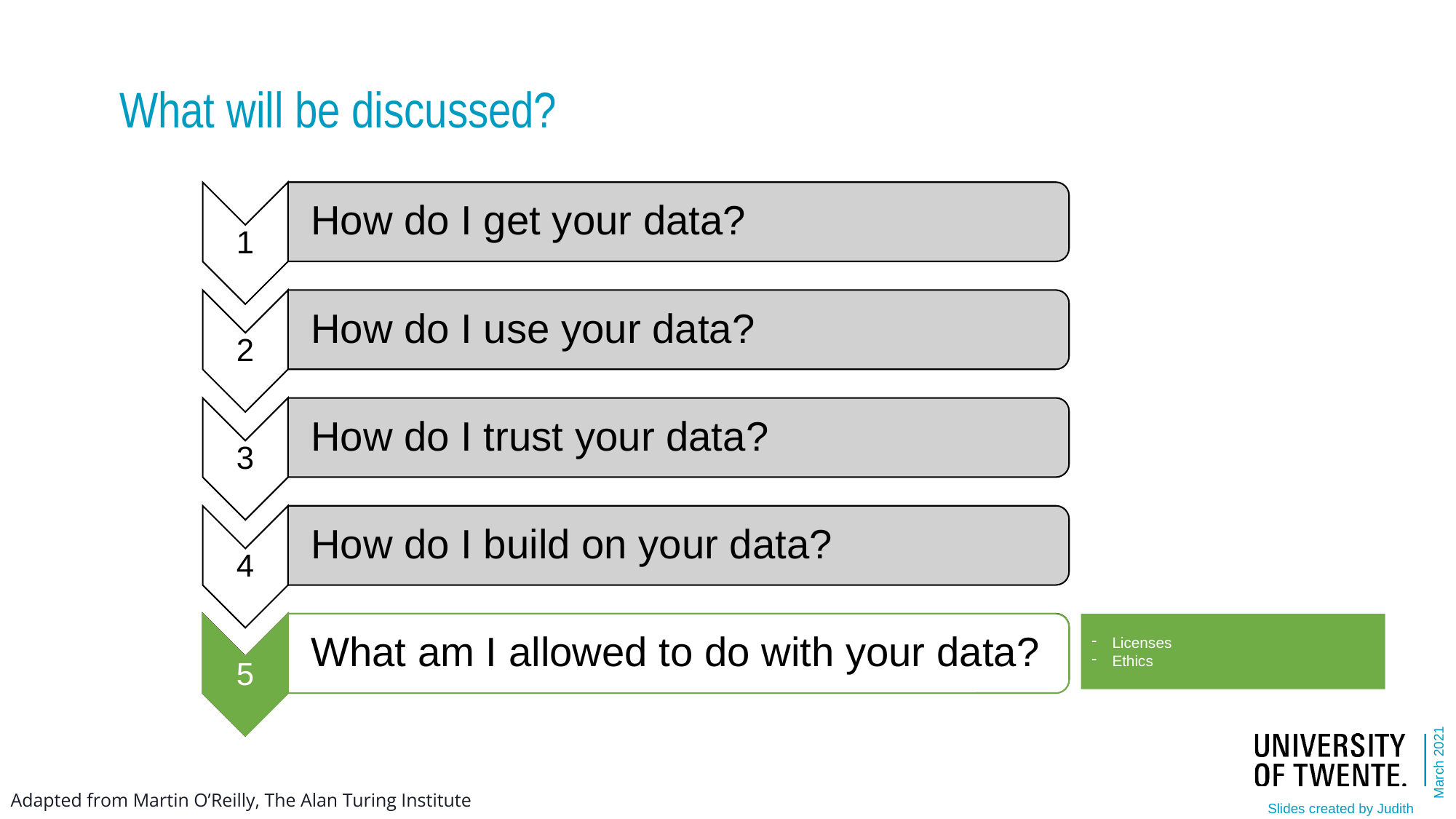

What will be discussed?
1
How do I get your data?
2
How do I use your data?
3
How do I trust your data?
4
How do I build on your data?
5
What am I allowed to do with your data?

5

What am I allowed to do with your data?
Licenses
Ethics
Adapted from Martin O’Reilly, The Alan Turing Institute